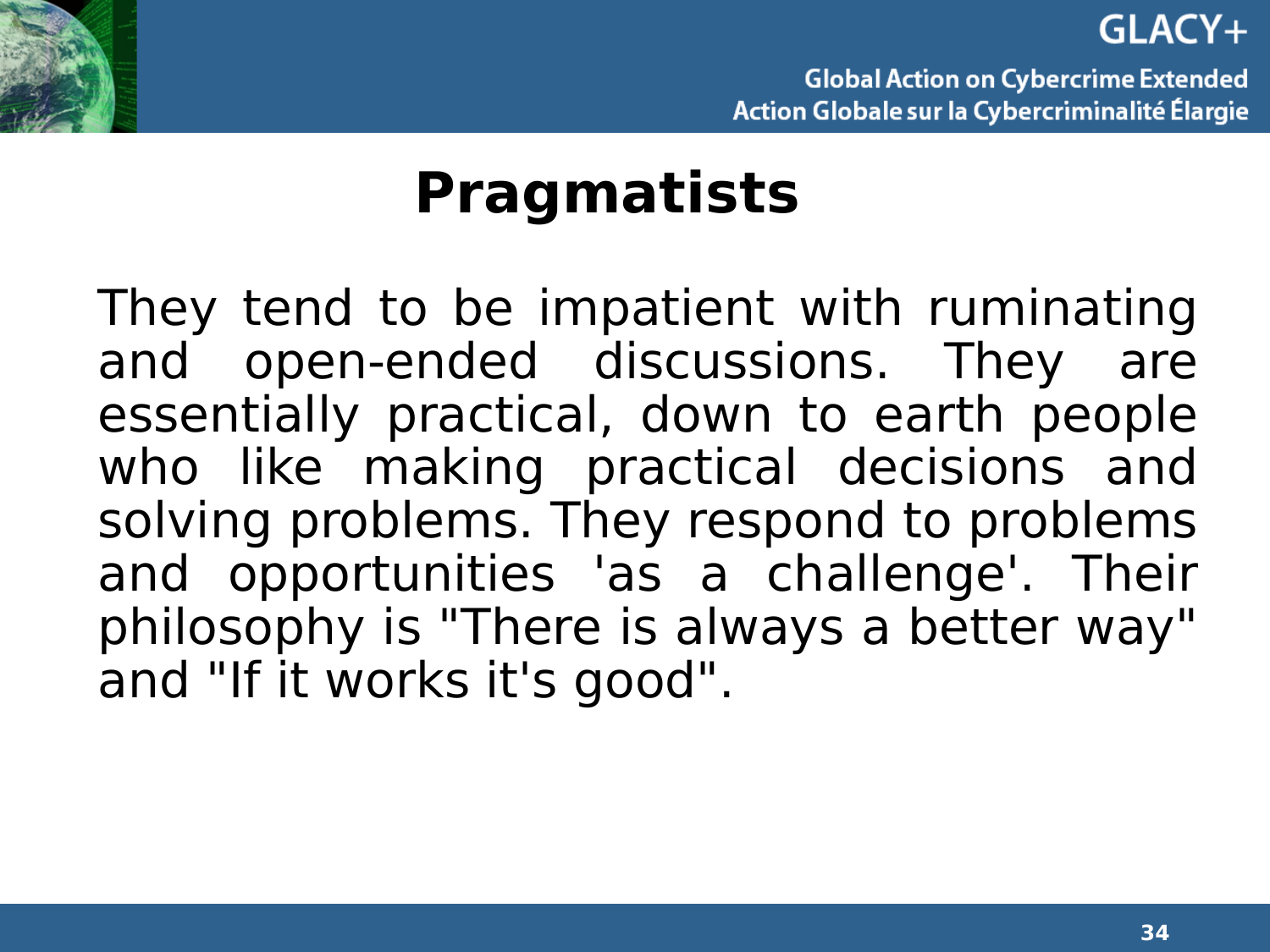

# Pragmatists
They tend to be impatient with ruminating and open-ended discussions. They are essentially practical, down to earth people who like making practical decisions and solving problems. They respond to problems and opportunities 'as a challenge'. Their philosophy is "There is always a better way" and "If it works it's good".
34